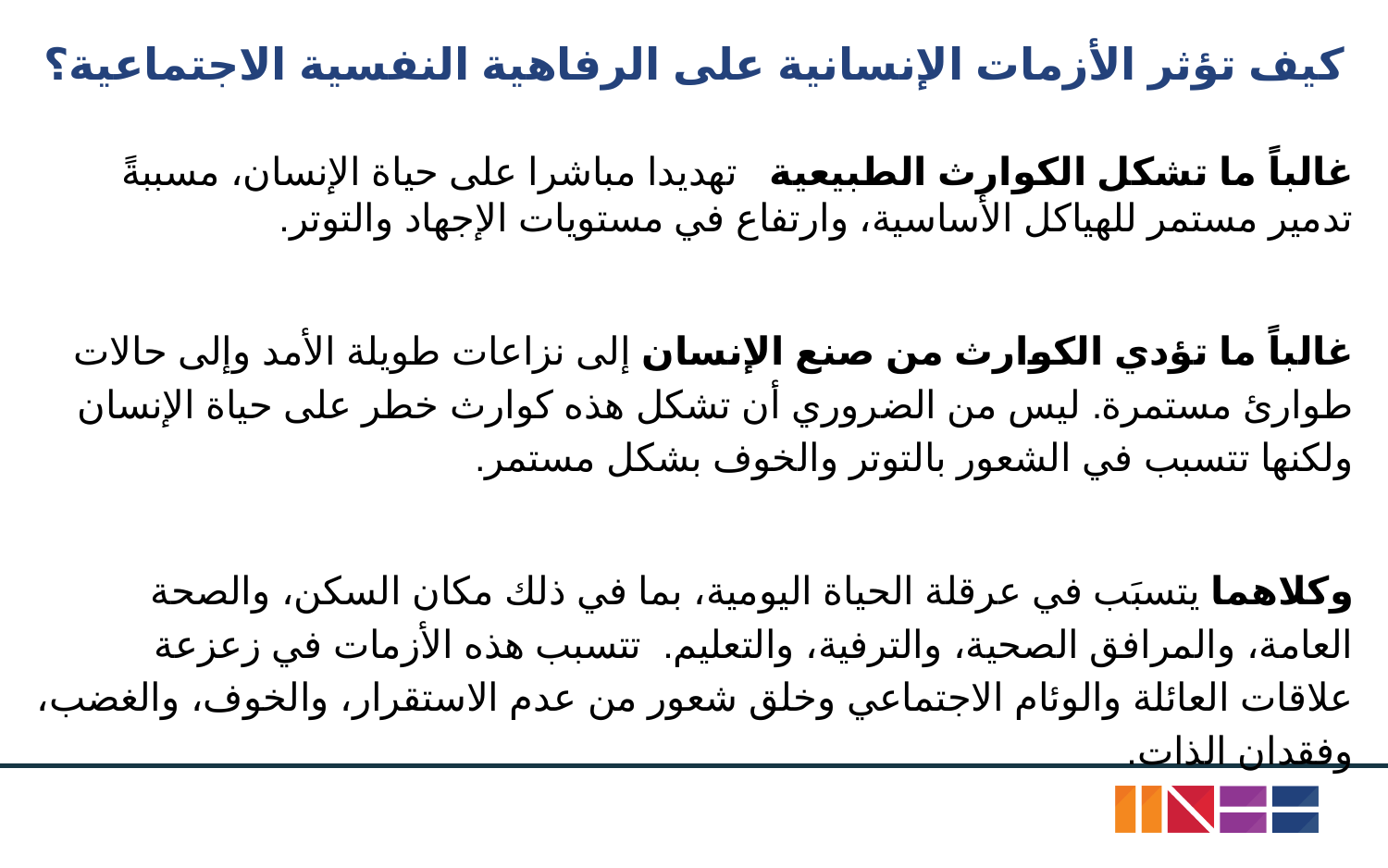

# كيف تؤثر الأزمات الإنسانية على الرفاهية النفسية الاجتماعية؟
غالباً ما تشكل الكوارث الطبيعية   تهديدا مباشرا على حياة الإنسان، مسببةً تدمير مستمر للهياكل الأساسية، وارتفاع في مستويات الإجهاد والتوتر.

غالباً ما تؤدي الكوارث من صنع الإنسان إلى نزاعات طويلة الأمد وإلى حالات طوارئ مستمرة. ليس من الضروري أن تشكل هذه كوارث خطر على حياة الإنسان ولكنها تتسبب في الشعور بالتوتر والخوف بشكل مستمر.

وكلاهما يتسبَب في عرقلة الحياة اليومية، بما في ذلك مكان السكن، والصحة العامة، والمرافق الصحية، والترفية، والتعليم.  تتسبب هذه الأزمات في زعزعة علاقات العائلة والوئام الاجتماعي وخلق شعور من عدم الاستقرار، والخوف، والغضب، وفقدان الذات.